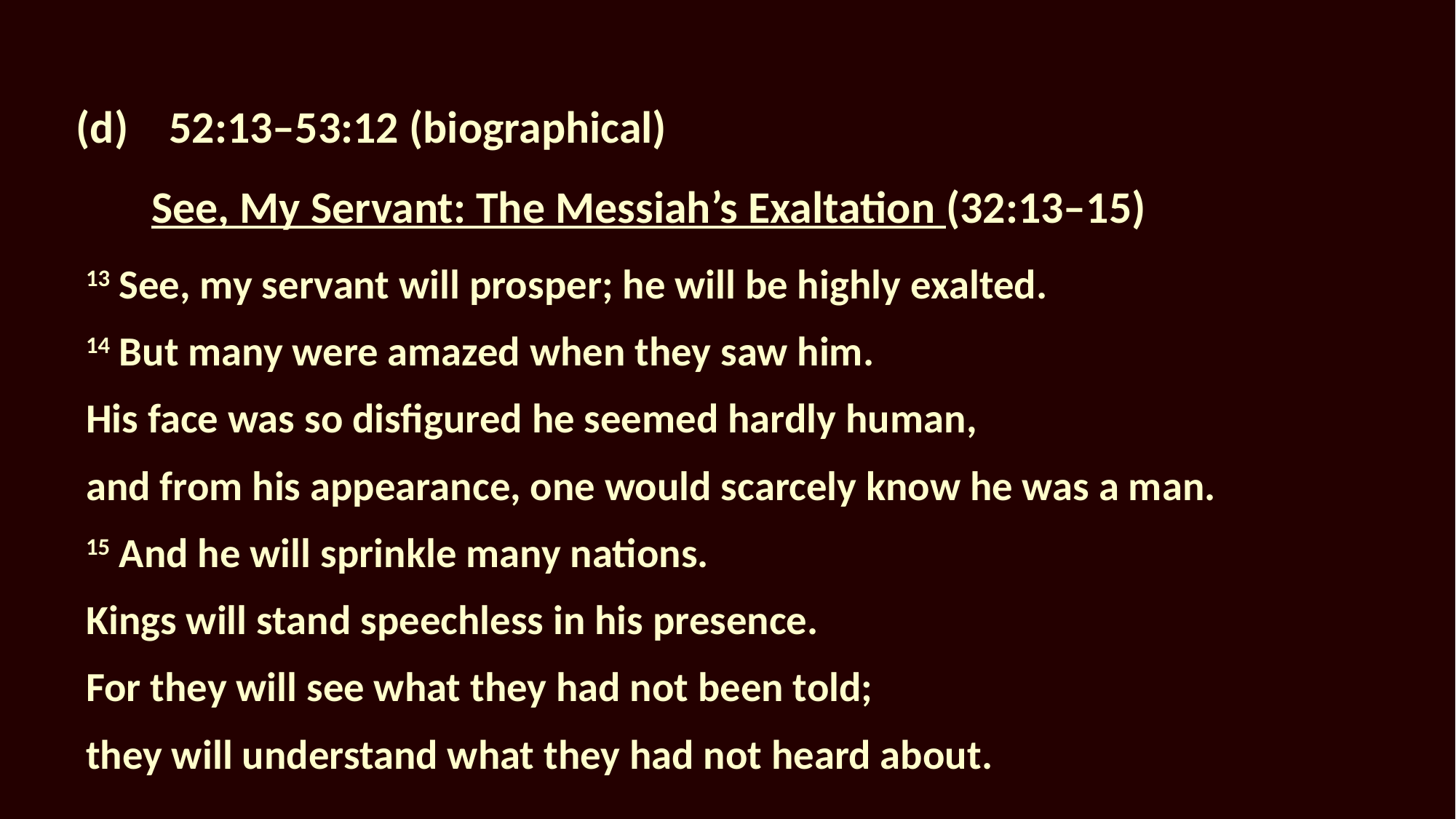

(d)	52:13–53:12 (biographical)
See, My Servant: The Messiah’s Exaltation (32:13–15)
13 See, my servant will prosper; he will be highly exalted.
14 But many were amazed when they saw him.
His face was so disfigured he seemed hardly human,
and from his appearance, one would scarcely know he was a man.
15 And he will sprinkle many nations.
Kings will stand speechless in his presence.
For they will see what they had not been told;
they will understand what they had not heard about.